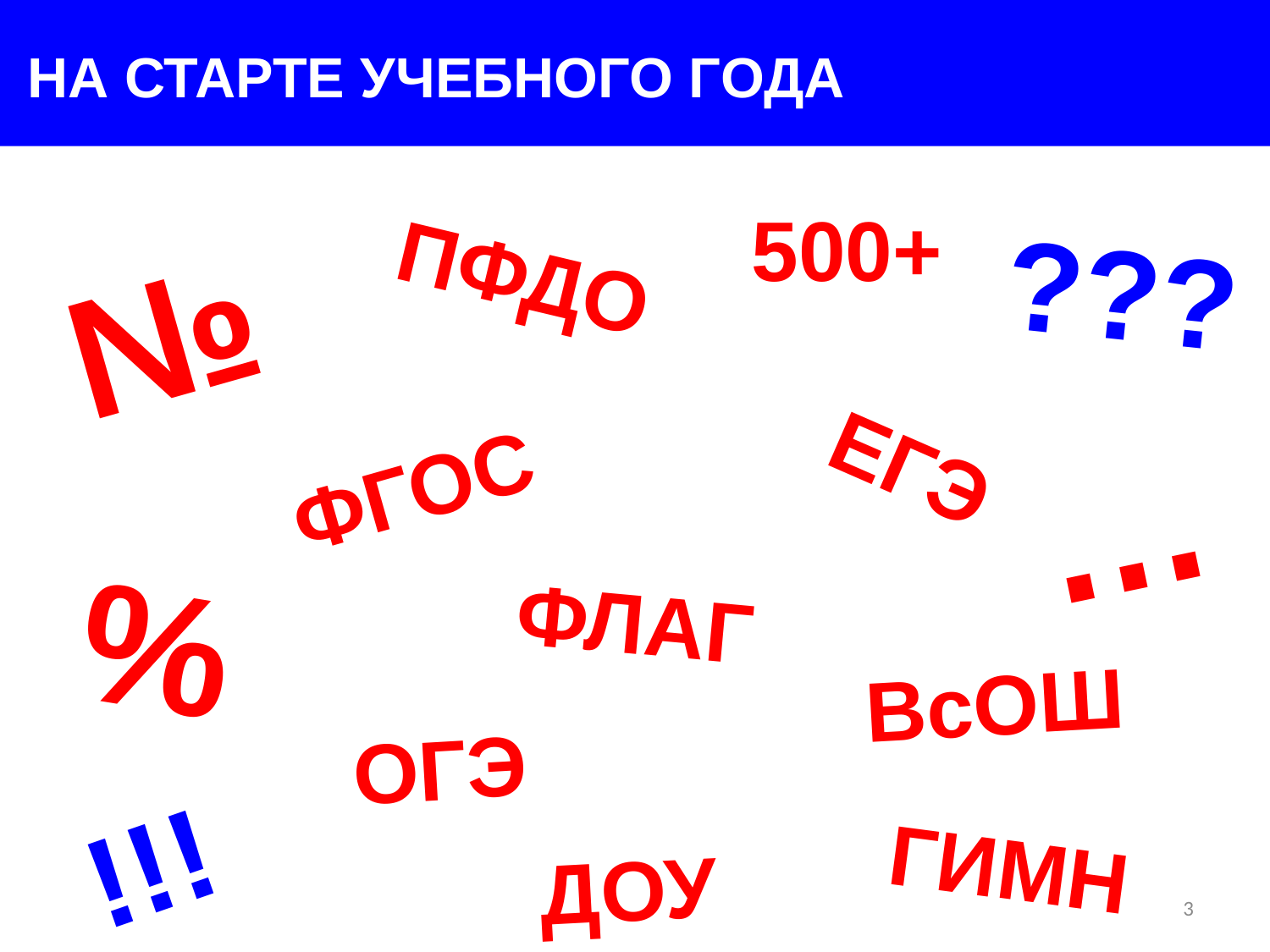

НА СТАРТЕ УЧЕБНОГО ГОДА
500+
???
ПФДО
№
ЕГЭ
…
ФГОС
%
ФЛАГ
ВсОШ
ОГЭ
!!!
ГИМН
ДОУ
3